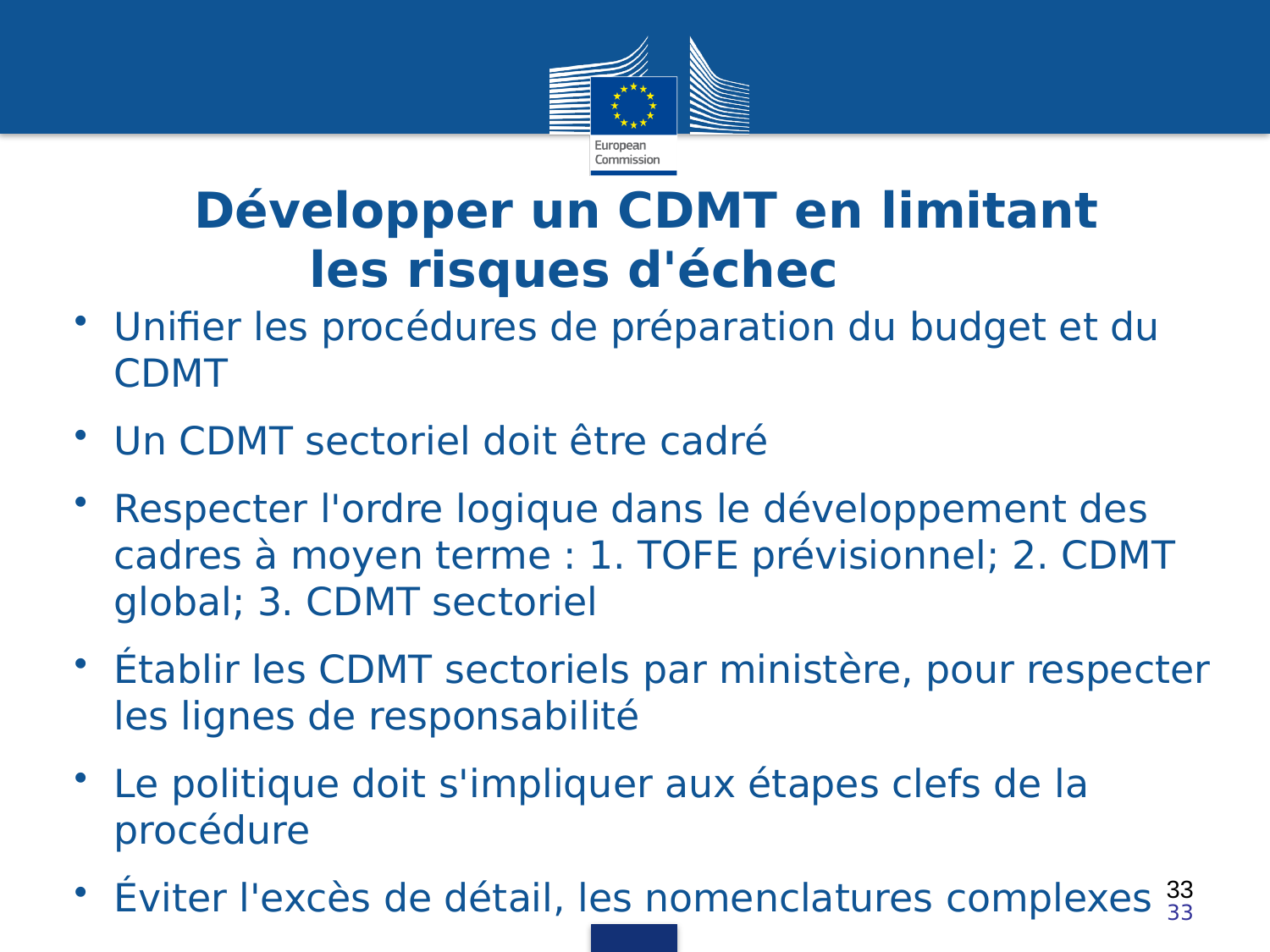

Développer un CDMT en limitant les risques d'échec
Unifier les procédures de préparation du budget et du CDMT
Un CDMT sectoriel doit être cadré
Respecter l'ordre logique dans le développement des cadres à moyen terme : 1. TOFE prévisionnel; 2. CDMT global; 3. CDMT sectoriel
Établir les CDMT sectoriels par ministère, pour respecter les lignes de responsabilité
Le politique doit s'impliquer aux étapes clefs de la procédure
Éviter l'excès de détail, les nomenclatures complexes

33
33